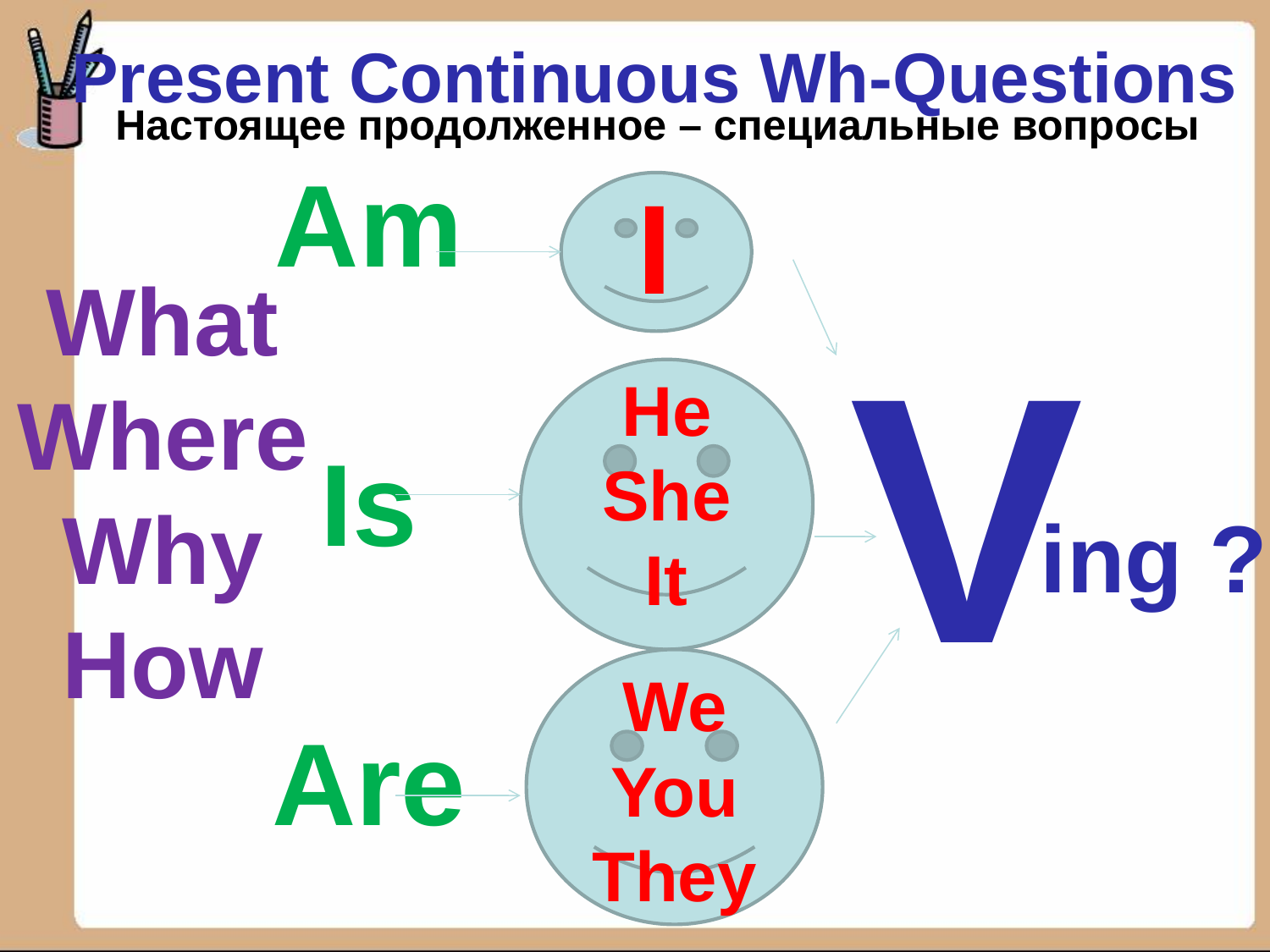

Present Continuous Wh-Questions
Настоящее продолженное – специальные вопросы
Am

Is

Are

I

What
Where
Why
How
V

He
She
It
ing ?

We
You
They